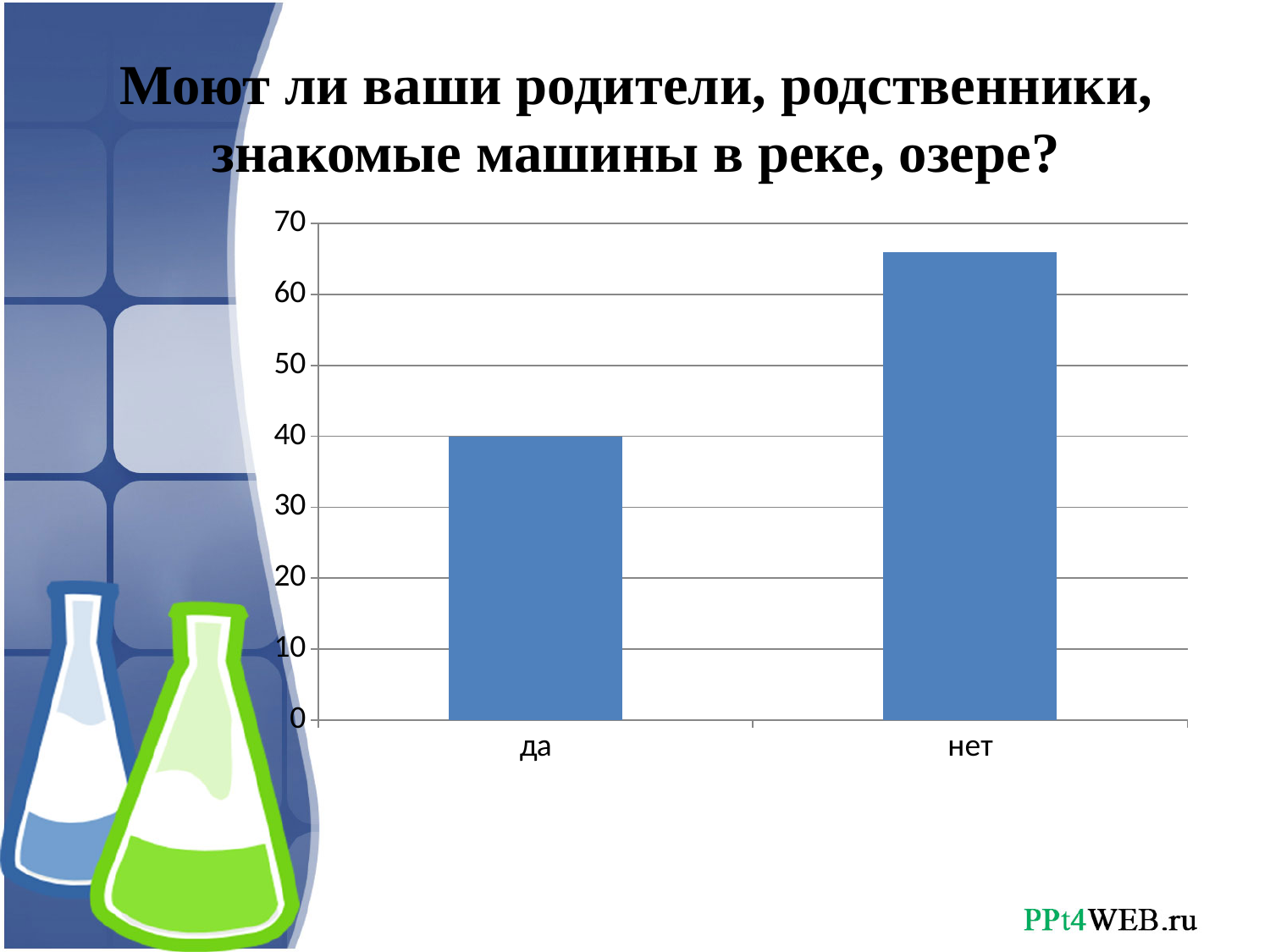

# Моют ли ваши родители, родственники, знакомые машины в реке, озере?

### Chart

| Category | Ряд 1 |
|---|---|
| да | 40.0 |
| нет | 66.0 |